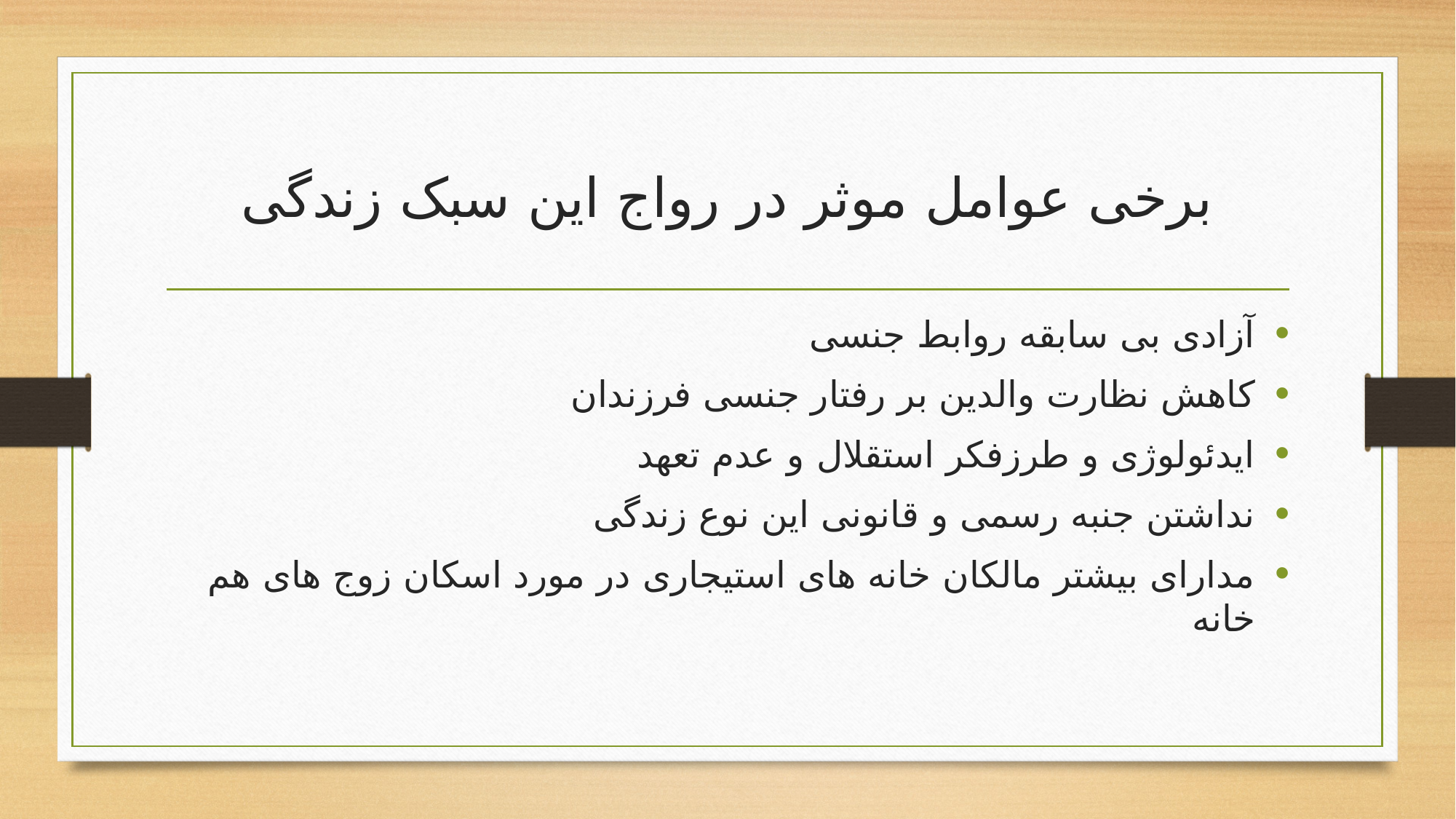

# برخی عوامل موثر در رواج این سبک زندگی
آزادی بی سابقه روابط جنسی
کاهش نظارت والدین بر رفتار جنسی فرزندان
ایدئولوژی و طرزفکر استقلال و عدم تعهد
نداشتن جنبه رسمی و قانونی این نوع زندگی
مدارای بیشتر مالکان خانه های استیجاری در مورد اسکان زوج های هم خانه